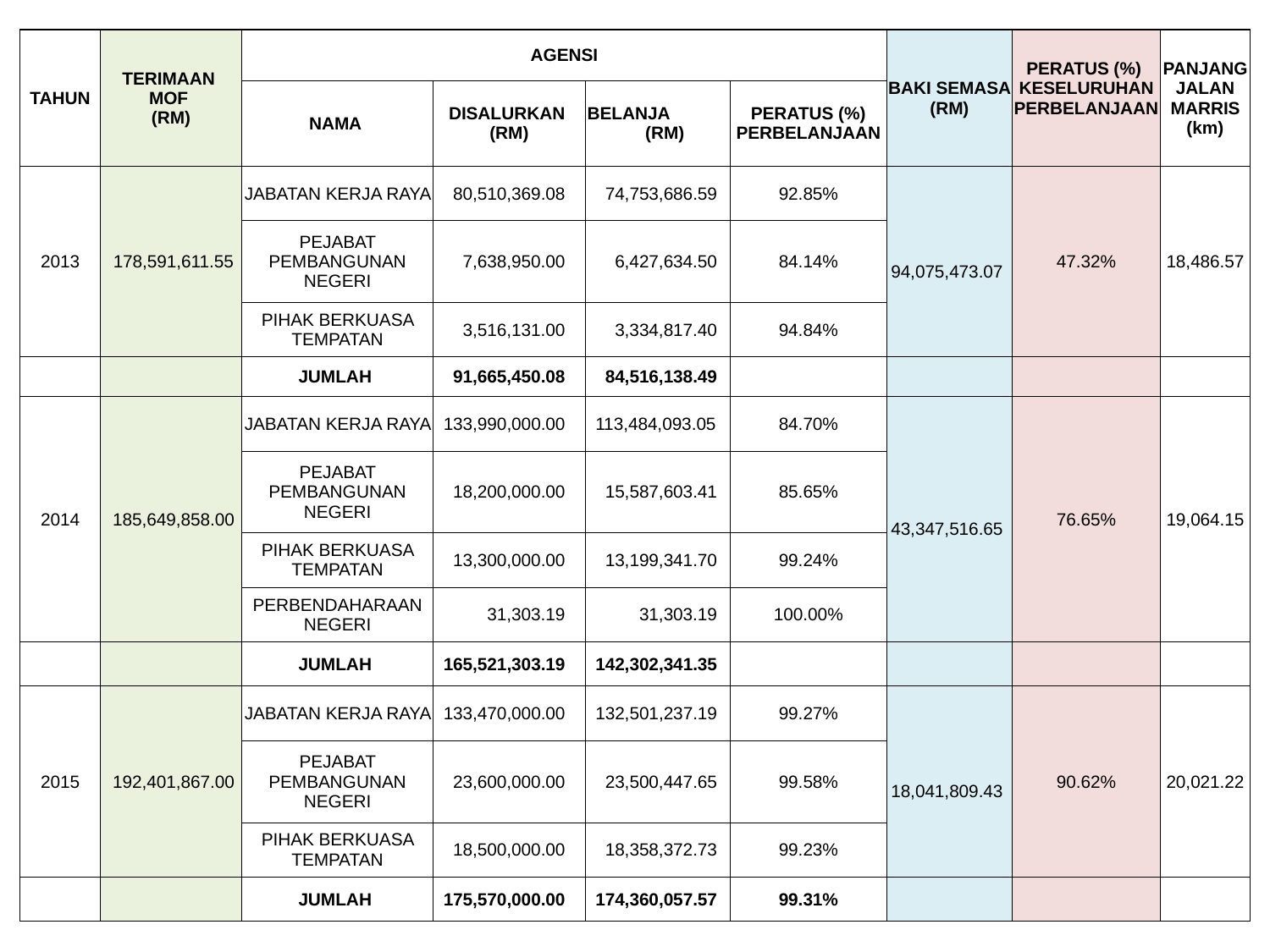

| TAHUN | TERIMAAN MOF (RM) | AGENSI |  |  |  | BAKI SEMASA (RM) | PERATUS (%) KESELURUHAN PERBELANJAAN | PANJANG JALAN MARRIS (km) |
| --- | --- | --- | --- | --- | --- | --- | --- | --- |
|  |  | NAMA | DISALURKAN (RM) | BELANJA (RM) | PERATUS (%) PERBELANJAAN |  |  |  |
| 2013 | 178,591,611.55 | JABATAN KERJA RAYA | 80,510,369.08 | 74,753,686.59 | 92.85% | 94,075,473.07 | 47.32% | 18,486.57 |
|  |  | PEJABAT PEMBANGUNAN NEGERI | 7,638,950.00 | 6,427,634.50 | 84.14% |  |  |  |
|  |  | PIHAK BERKUASA TEMPATAN | 3,516,131.00 | 3,334,817.40 | 94.84% |  |  |  |
|  |  | JUMLAH | 91,665,450.08 | 84,516,138.49 |  |  |  |  |
| 2014 | 185,649,858.00 | JABATAN KERJA RAYA | 133,990,000.00 | 113,484,093.05 | 84.70% | 43,347,516.65 | 76.65% | 19,064.15 |
|  |  | PEJABAT PEMBANGUNAN NEGERI | 18,200,000.00 | 15,587,603.41 | 85.65% |  |  |  |
|  |  | PIHAK BERKUASA TEMPATAN | 13,300,000.00 | 13,199,341.70 | 99.24% |  |  |  |
|  |  | PERBENDAHARAAN NEGERI | 31,303.19 | 31,303.19 | 100.00% |  |  |  |
|  |  | JUMLAH | 165,521,303.19 | 142,302,341.35 |  |  |  |  |
| 2015 | 192,401,867.00 | JABATAN KERJA RAYA | 133,470,000.00 | 132,501,237.19 | 99.27% | 18,041,809.43 | 90.62% | 20,021.22 |
|  |  | PEJABAT PEMBANGUNAN NEGERI | 23,600,000.00 | 23,500,447.65 | 99.58% |  |  |  |
|  |  | PIHAK BERKUASA TEMPATAN | 18,500,000.00 | 18,358,372.73 | 99.23% |  |  |  |
|  |  | JUMLAH | 175,570,000.00 | 174,360,057.57 | 99.31% |  |  |  |